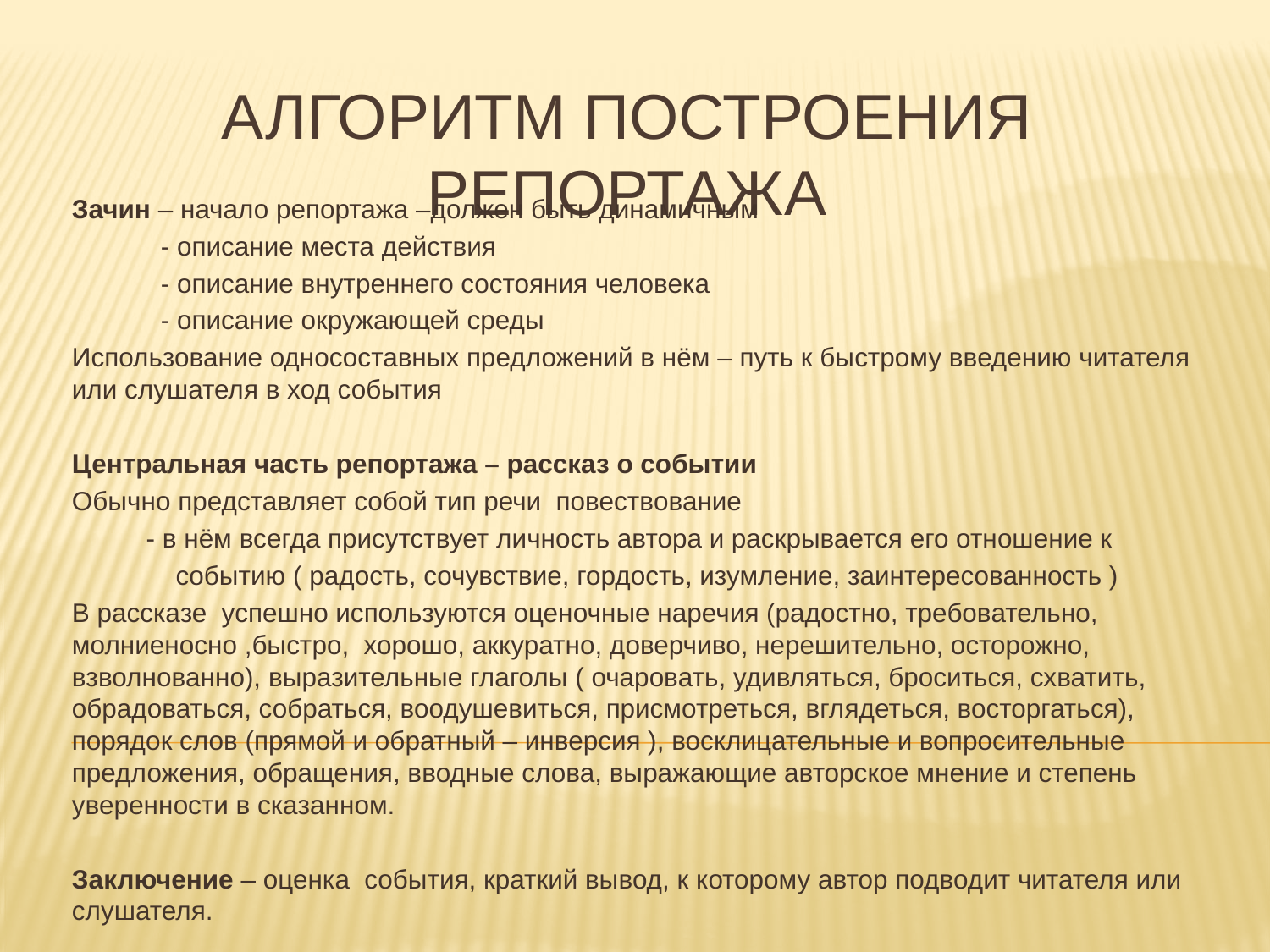

# Алгоритм построения репортажа

Зачин – начало репортажа –должен быть динамичным
            - описание места действия
            - описание внутреннего состояния человека
            - описание окружающей среды
Использование односоставных предложений в нём – путь к быстрому введению читателя или слушателя в ход события

Центральная часть репортажа – рассказ о событии
Обычно представляет собой тип речи  повествование
          - в нём всегда присутствует личность автора и раскрывается его отношение к
              событию ( радость, сочувствие, гордость, изумление, заинтересованность )
В рассказе  успешно используются оценочные наречия (радостно, требовательно, молниеносно ,быстро,  хорошо, аккуратно, доверчиво, нерешительно, осторожно, взволнованно), выразительные глаголы ( очаровать, удивляться, броситься, схватить, обрадоваться, собраться, воодушевиться, присмотреться, вглядеться, восторгаться), порядок слов (прямой и обратный – инверсия ), восклицательные и вопросительные предложения, обращения, вводные слова, выражающие авторское мнение и степень уверенности в сказанном.

Заключение – оценка  события, краткий вывод, к которому автор подводит читателя или слушателя.